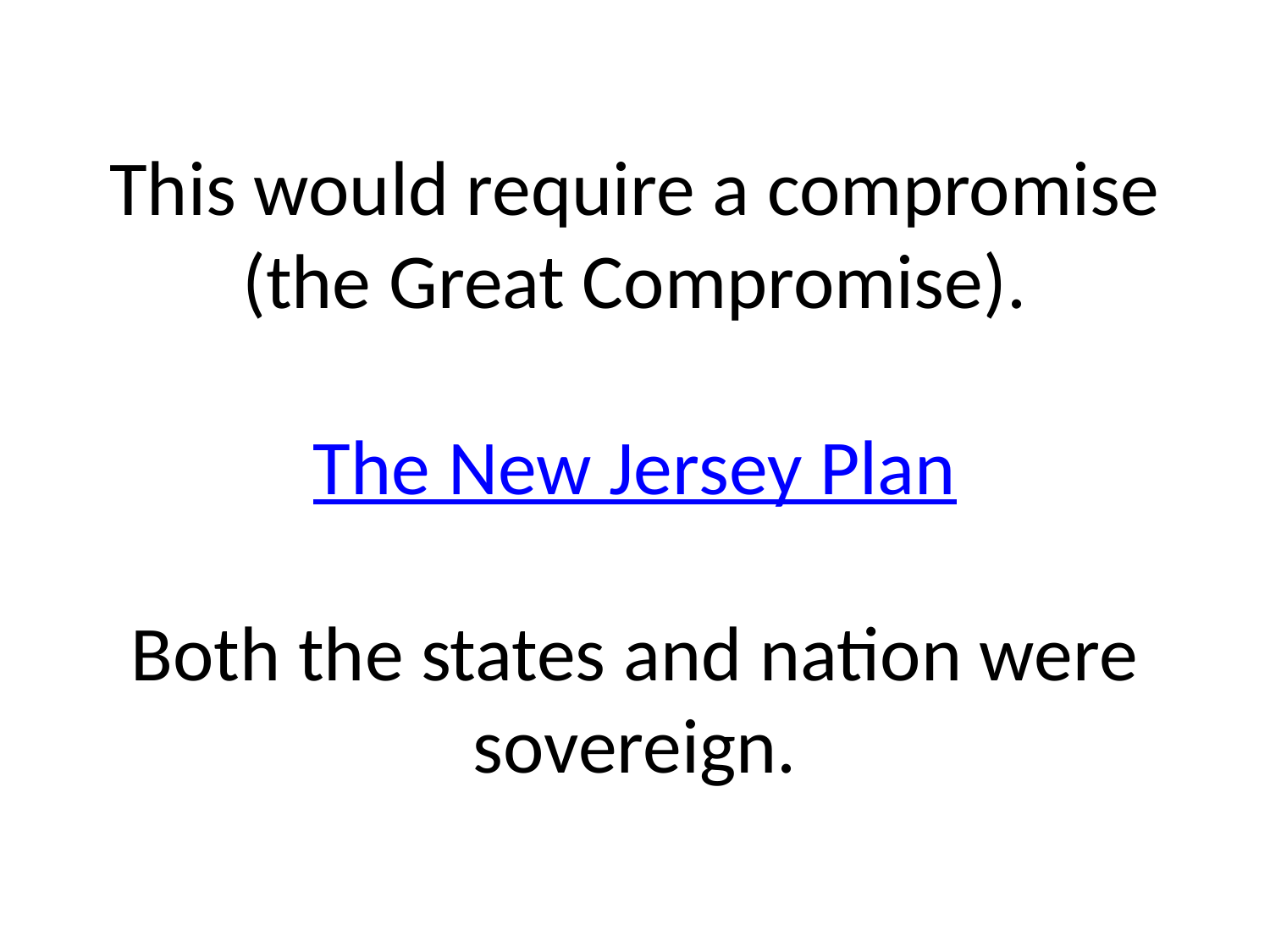

# This would require a compromise (the Great Compromise). The New Jersey Plan Both the states and nation were sovereign.